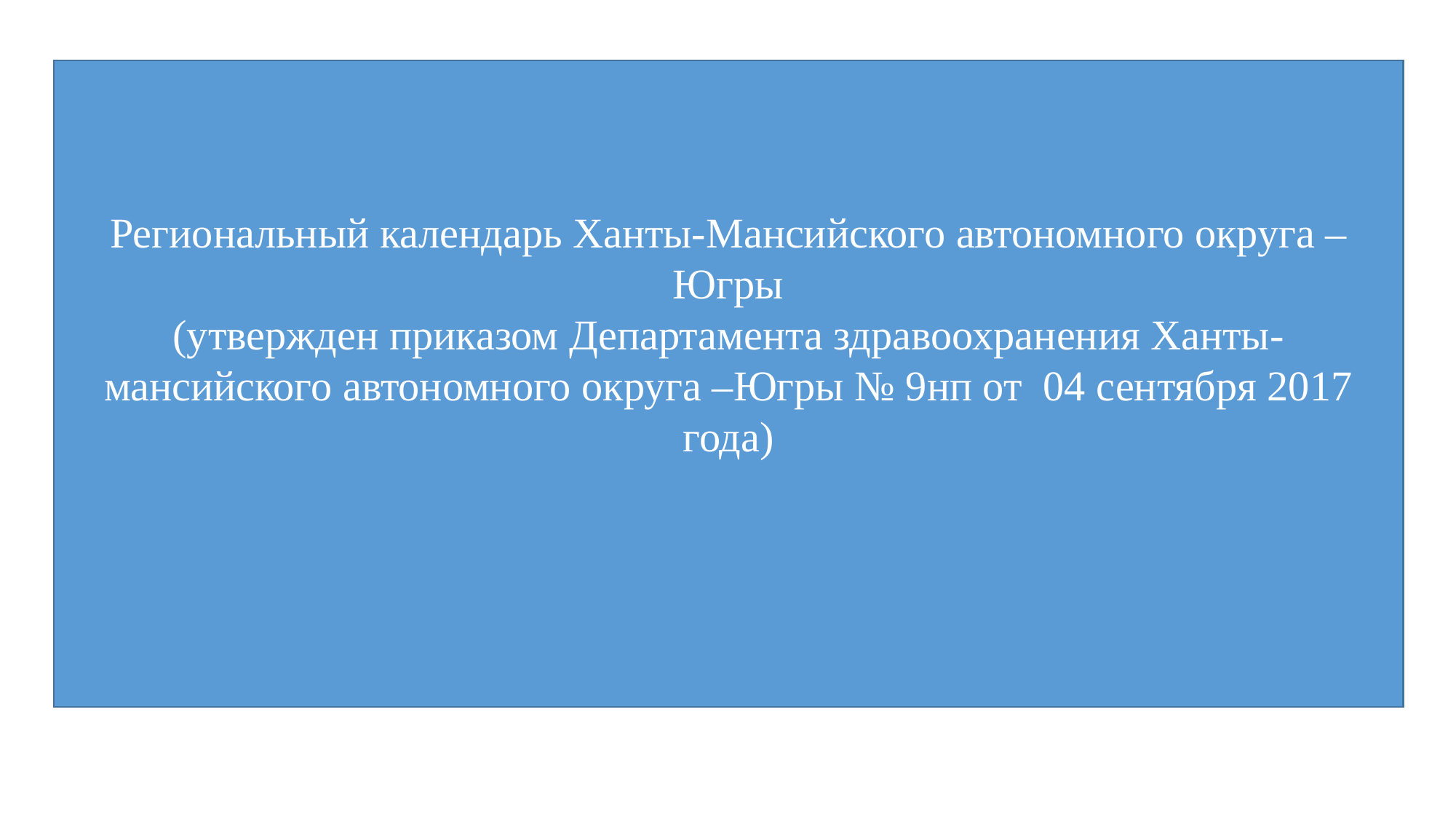

#
Региональный календарь Ханты-Мансийского автономного округа – Югры
(утвержден приказом Департамента здравоохранения Ханты-мансийского автономного округа –Югры № 9нп от  04 сентября 2017 года)